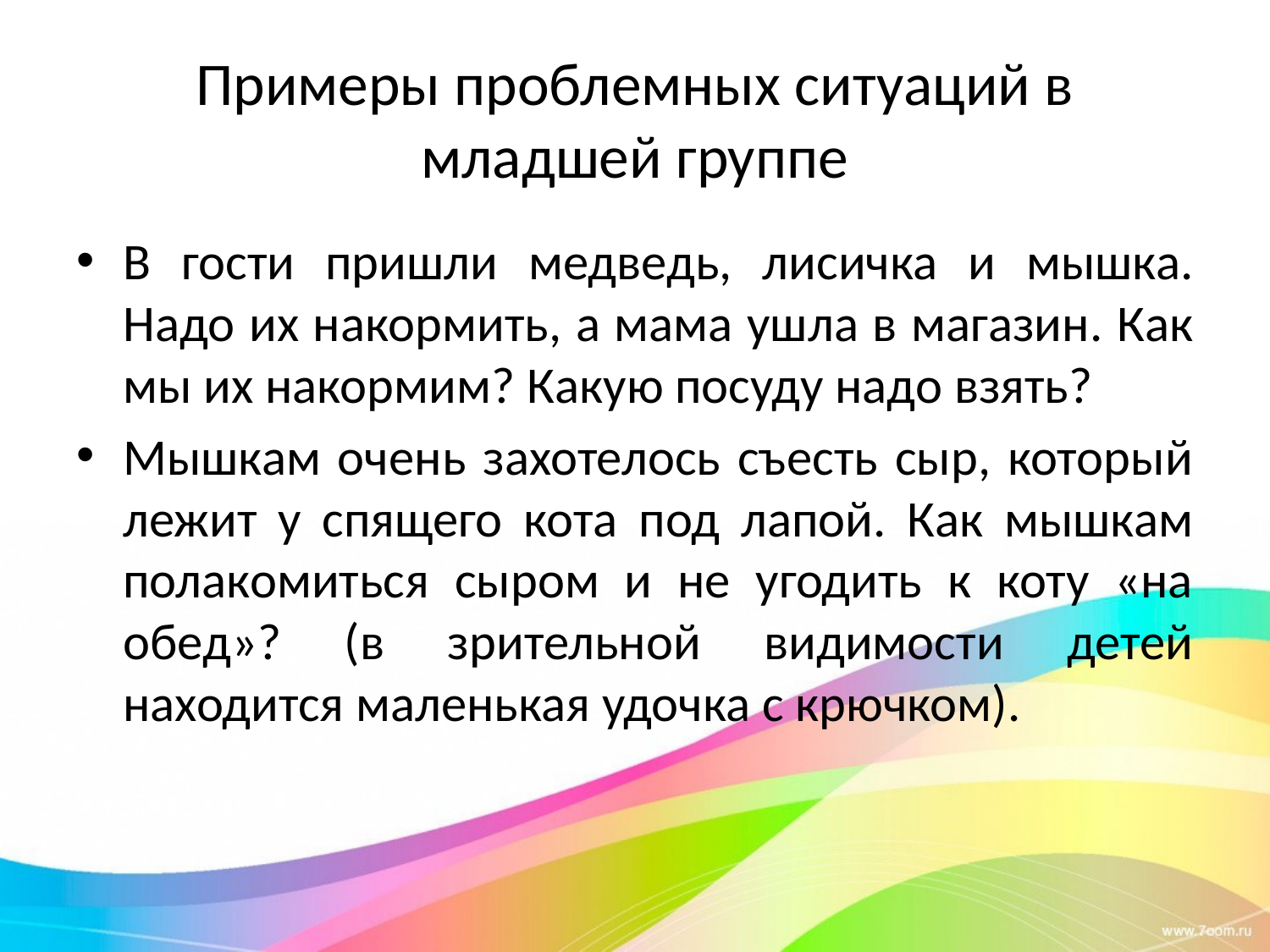

# Примеры проблемных ситуаций в младшей группе
В гости пришли медведь, лисичка и мышка. Надо их накормить, а мама ушла в магазин. Как мы их накормим? Какую посуду надо взять?
Мышкам очень захотелось съесть сыр, который лежит у спящего кота под лапой. Как мышкам полакомиться сыром и не угодить к коту «на обед»? (в зрительной видимости детей находится маленькая удочка с крючком).